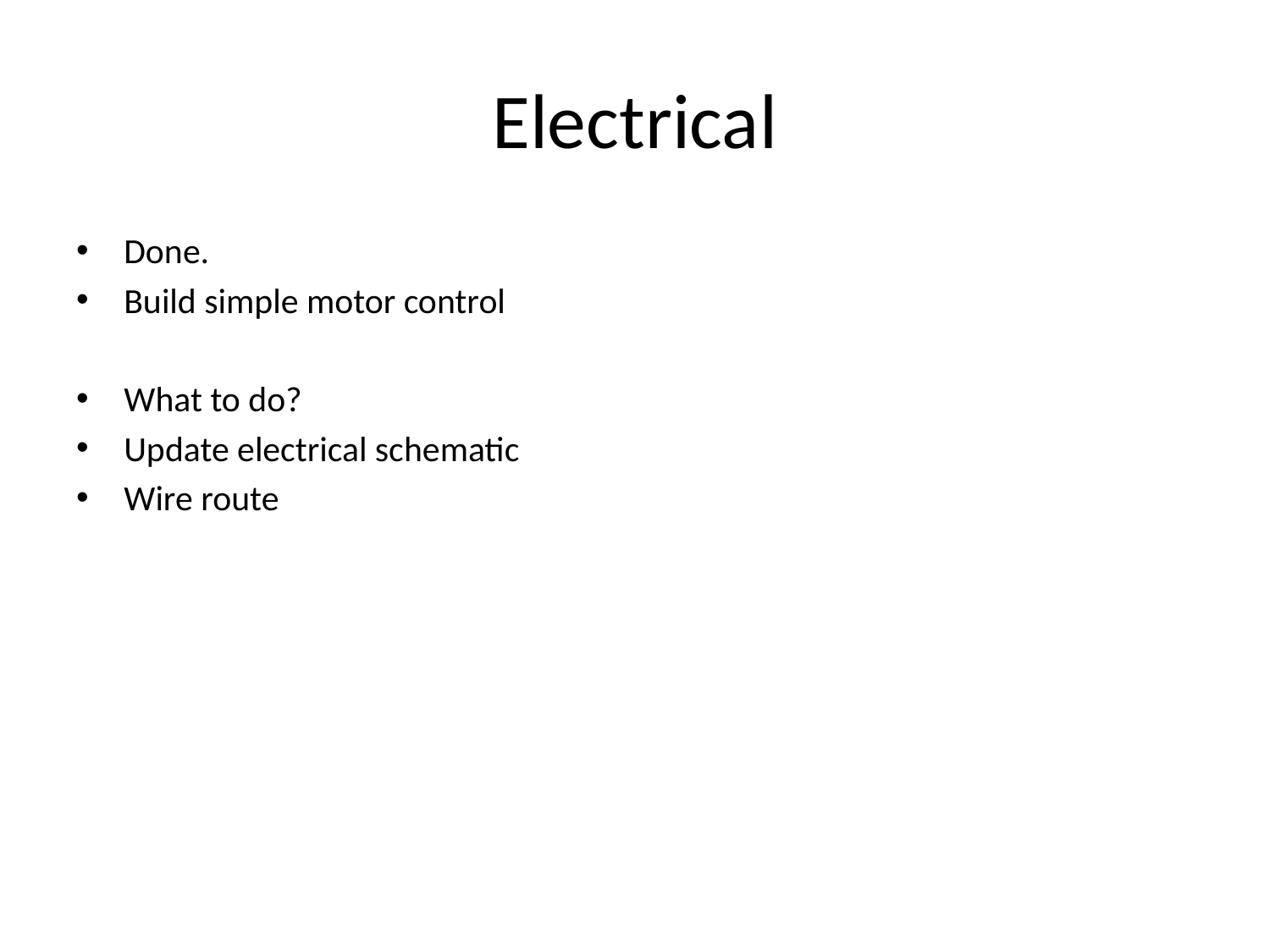

# Electrical
Done.
Build simple motor control

What to do?
Update electrical schematic
Wire route